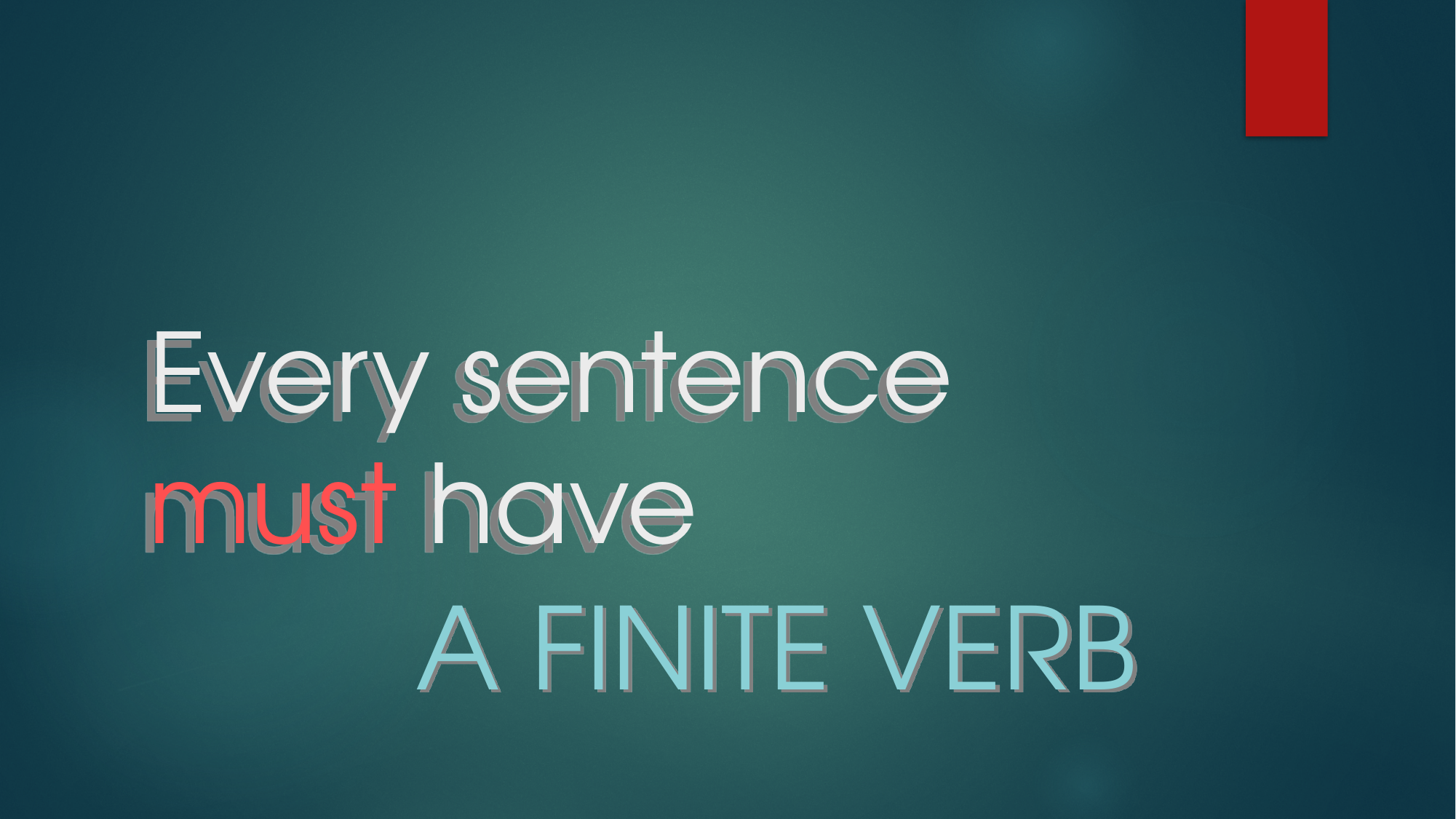

# Every sentence must have
a finite verb